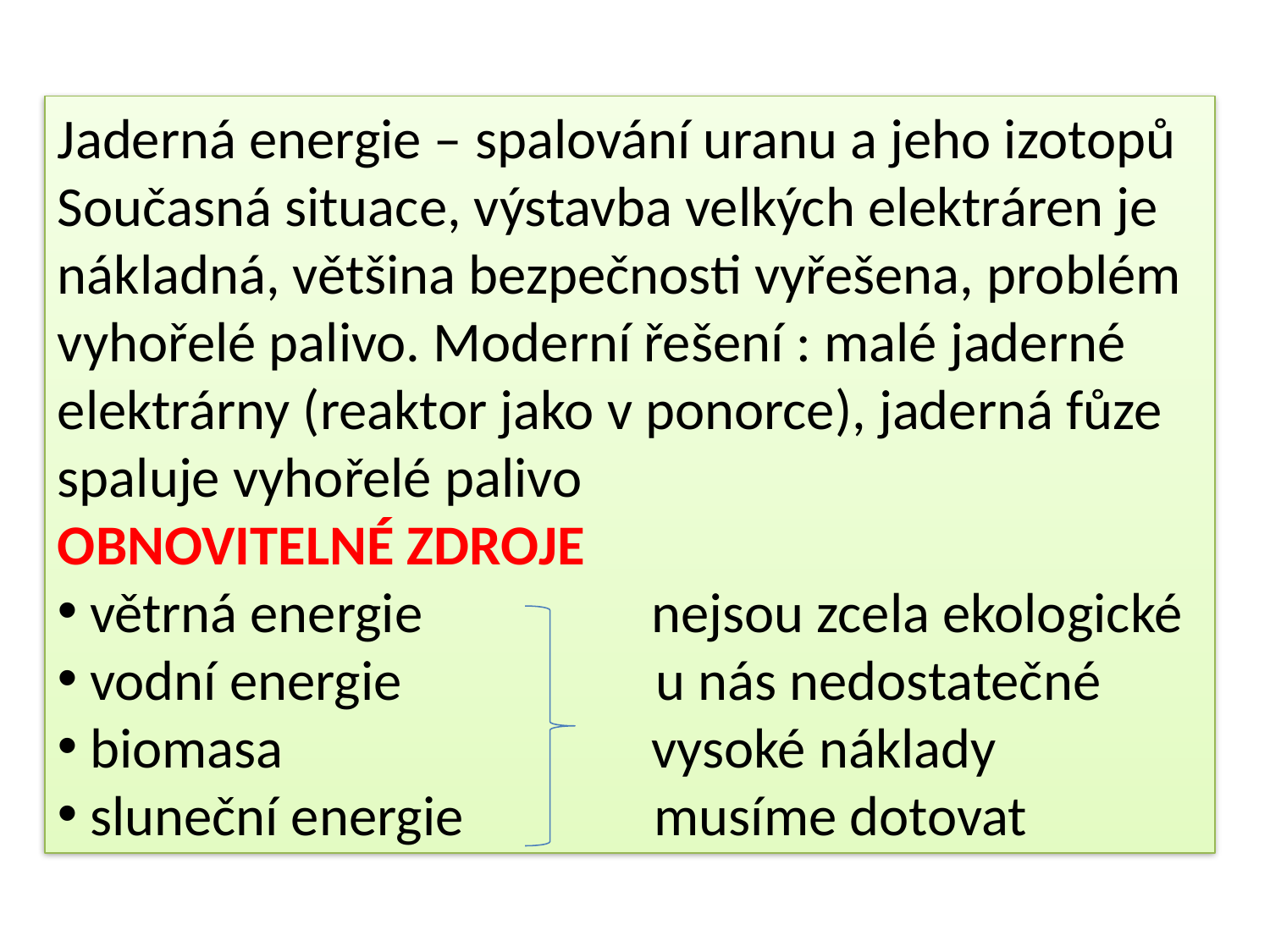

Jaderná energie – spalování uranu a jeho izotopů
Současná situace, výstavba velkých elektráren je nákladná, většina bezpečnosti vyřešena, problém vyhořelé palivo. Moderní řešení : malé jaderné elektrárny (reaktor jako v ponorce), jaderná fůze spaluje vyhořelé palivo
OBNOVITELNÉ ZDROJE
 větrná energie                  nejsou zcela ekologické
 vodní energie                    u nás nedostatečné
 biomasa                             vysoké náklady
 sluneční energie               musíme dotovat